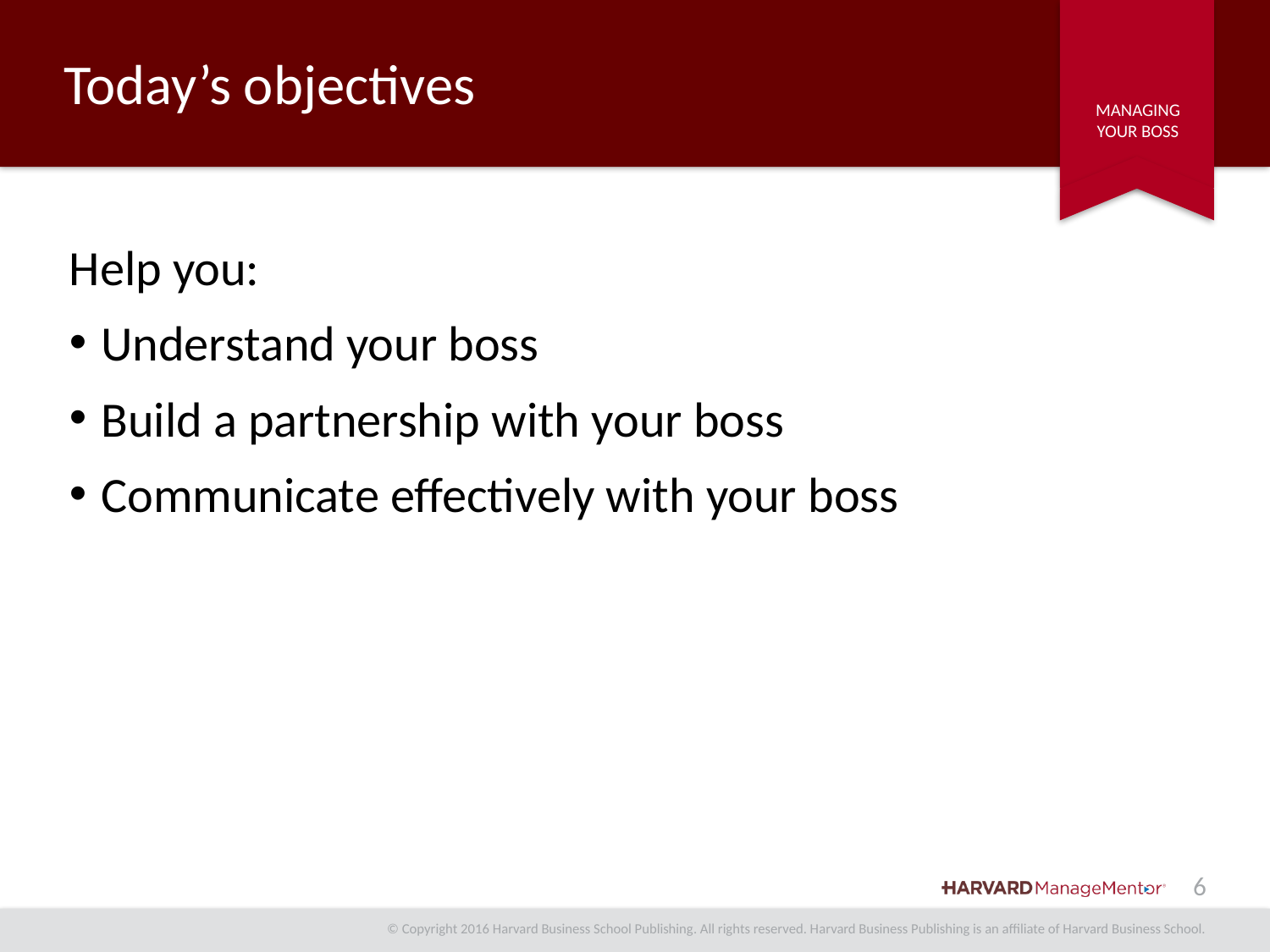

# Today’s objectives
Help you:
Understand your boss
Build a partnership with your boss
Communicate effectively with your boss